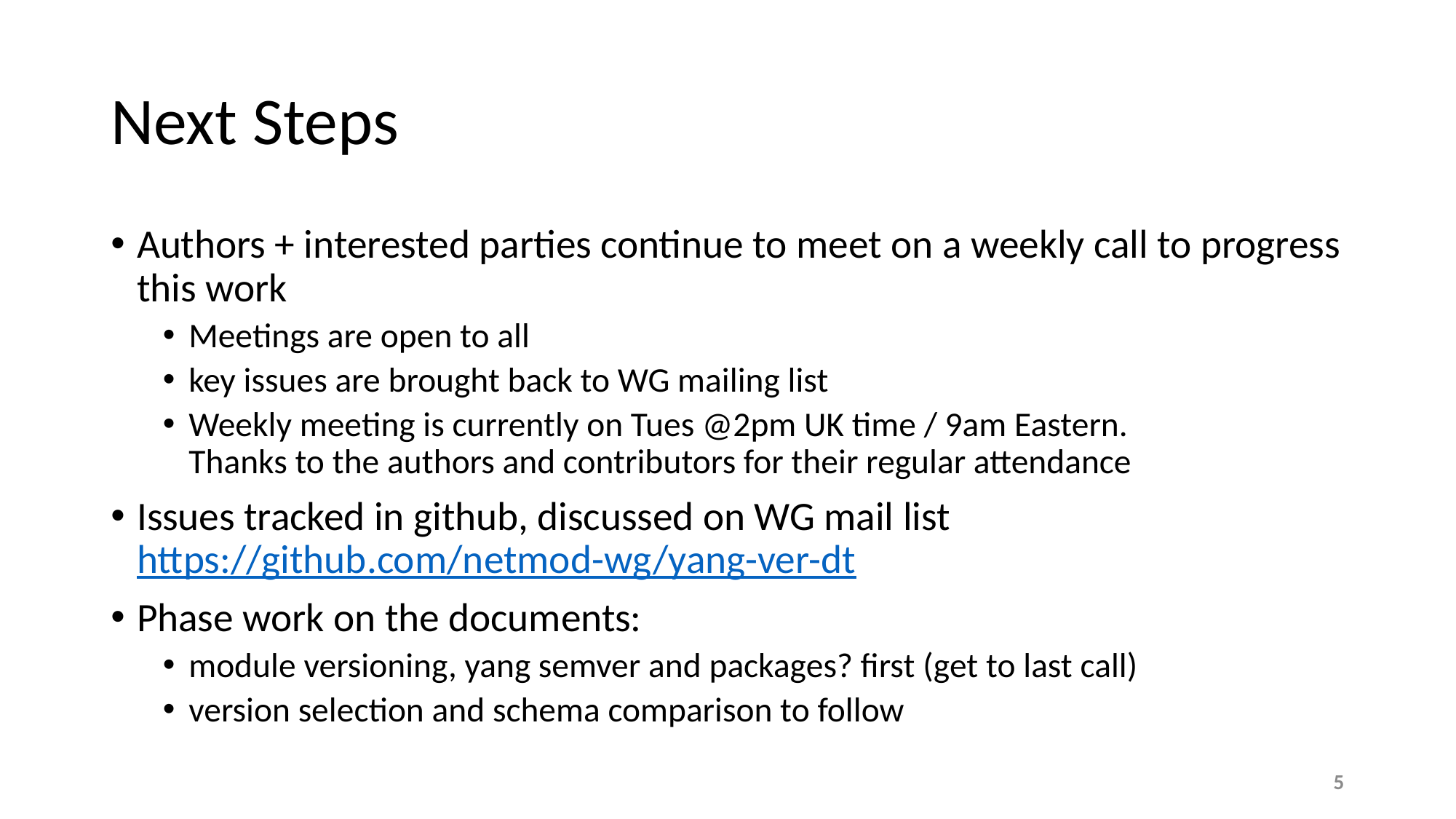

# Next Steps
Authors + interested parties continue to meet on a weekly call to progress this work
Meetings are open to all
key issues are brought back to WG mailing list
Weekly meeting is currently on Tues @2pm UK time / 9am Eastern.
Thanks to the authors and contributors for their regular attendance
Issues tracked in github, discussed on WG mail list 	https://github.com/netmod-wg/yang-ver-dt
Phase work on the documents:
module versioning, yang semver and packages? first (get to last call)
version selection and schema comparison to follow
5